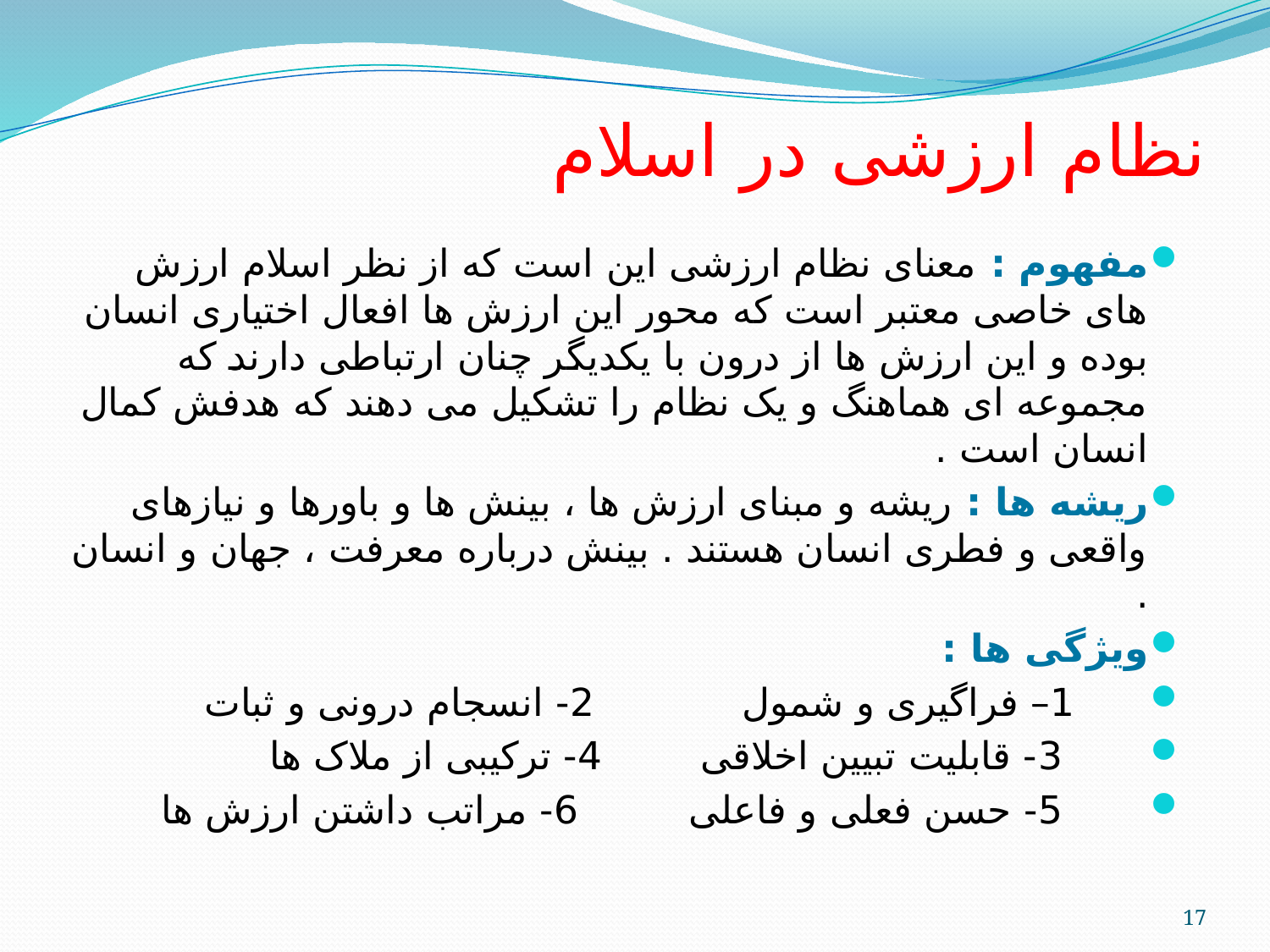

# نظام ارزشی در اسلام
مفهوم : معنای نظام ارزشی این است که از نظر اسلام ارزش های خاصی معتبر است که محور این ارزش ها افعال اختیاری انسان بوده و این ارزش ها از درون با یکدیگر چنان ارتباطی دارند که مجموعه ای هماهنگ و یک نظام را تشکیل می دهند که هدفش کمال انسان است .
ریشه ها : ریشه و مبنای ارزش ها ، بینش ها و باورها و نیازهای واقعی و فطری انسان هستند . بینش درباره معرفت ، جهان و انسان .
ویژگی ها :
      1– فراگیری و شمول            2- انسجام درونی و ثبات
       3- قابلیت تبیین اخلاقی        4- ترکیبی از ملاک ها
       5- حسن فعلی و فاعلی         6- مراتب داشتن ارزش ها
17